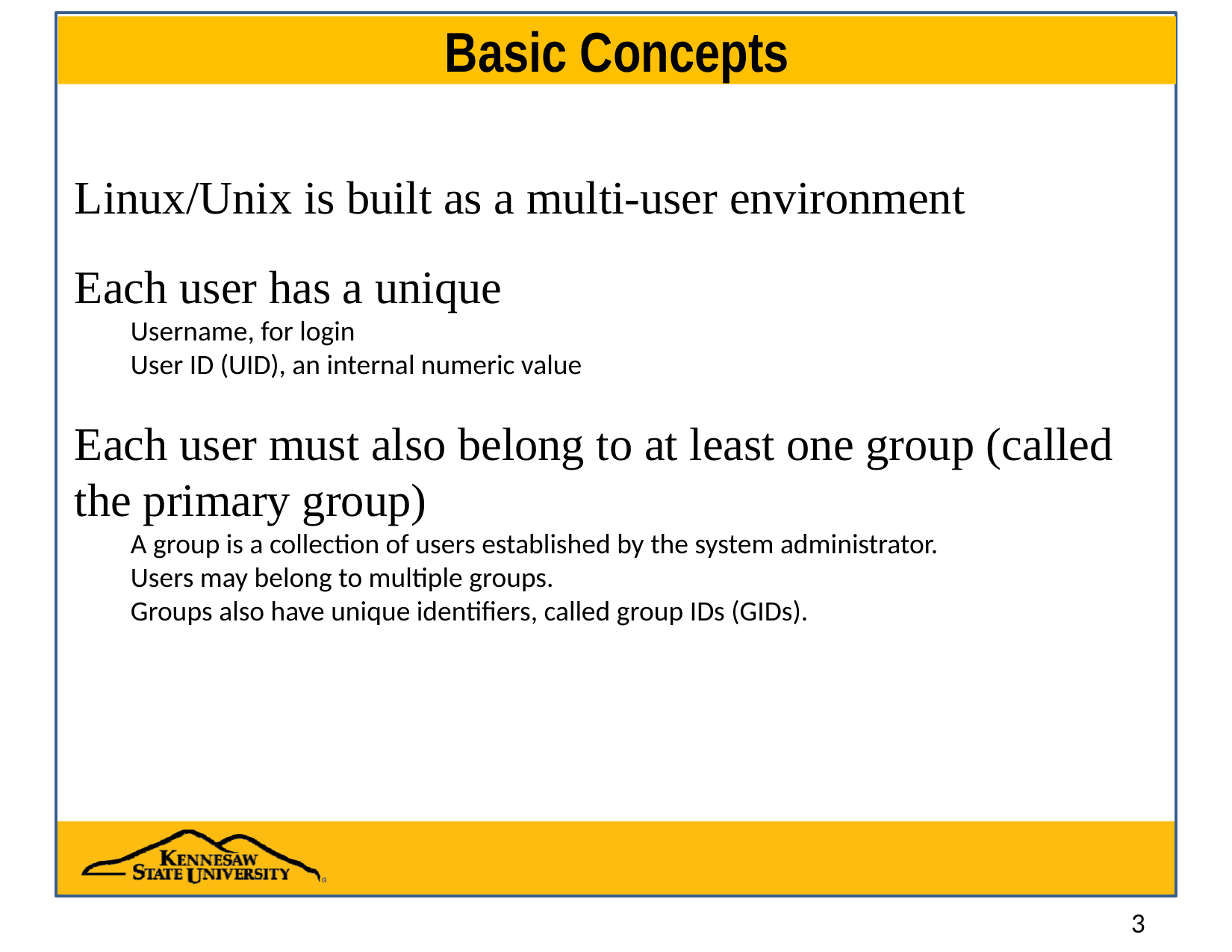

# Basic Concepts
Linux/Unix is built as a multi-user environment

Each user has a unique
Username, for login
User ID (UID), an internal numeric value

Each user must also belong to at least one group (called the primary group)
A group is a collection of users established by the system administrator.
Users may belong to multiple groups.
Groups also have unique identifiers, called group IDs (GIDs).